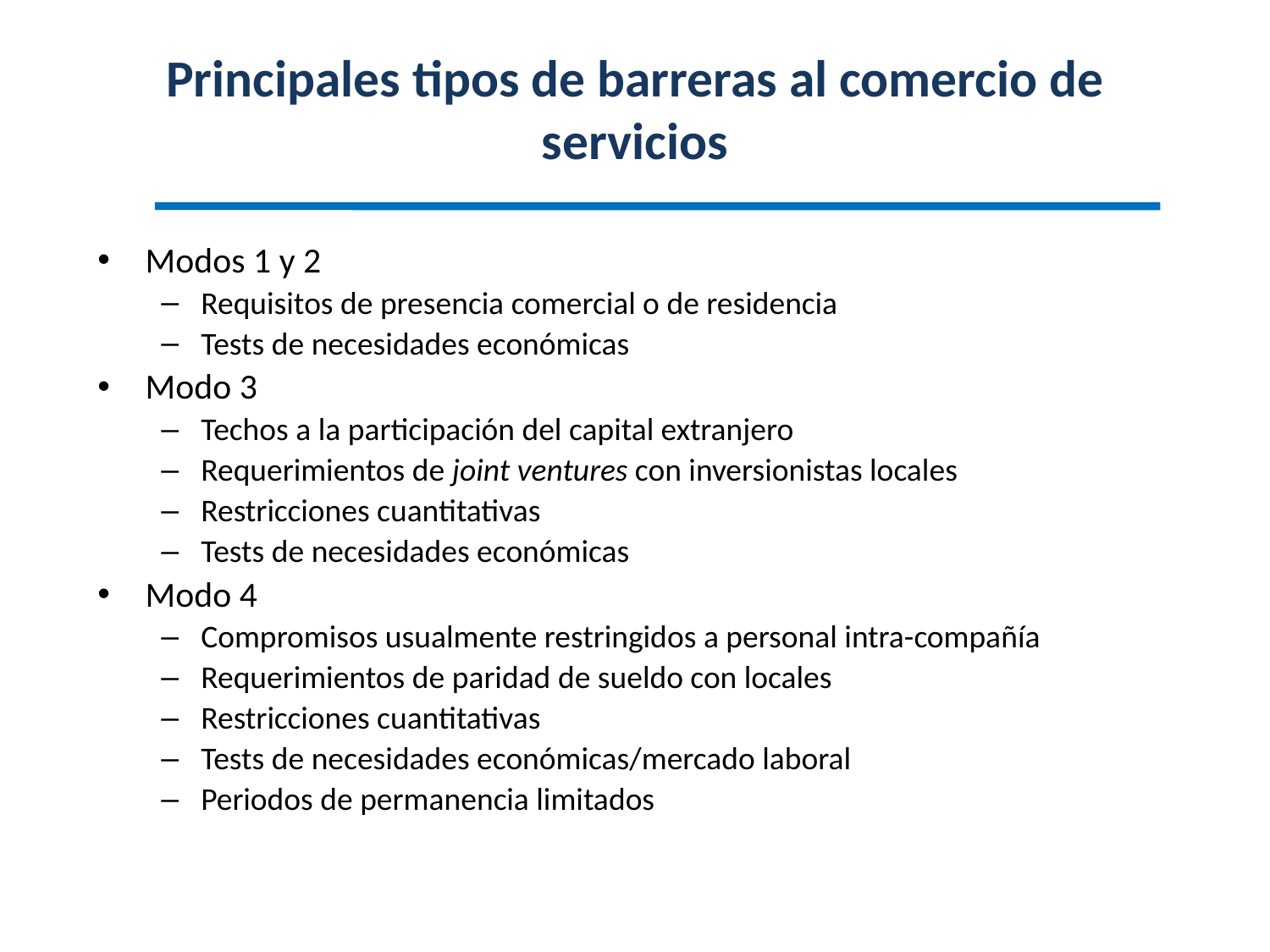

# Principales tipos de barreras al comercio de servicios

Modos 1 y 2
Requisitos de presencia comercial o de residencia
Tests de necesidades económicas
Modo 3
Techos a la participación del capital extranjero
Requerimientos de joint ventures con inversionistas locales
Restricciones cuantitativas
Tests de necesidades económicas
Modo 4
Compromisos usualmente restringidos a personal intra-compañía
Requerimientos de paridad de sueldo con locales
Restricciones cuantitativas
Tests de necesidades económicas/mercado laboral
Periodos de permanencia limitados